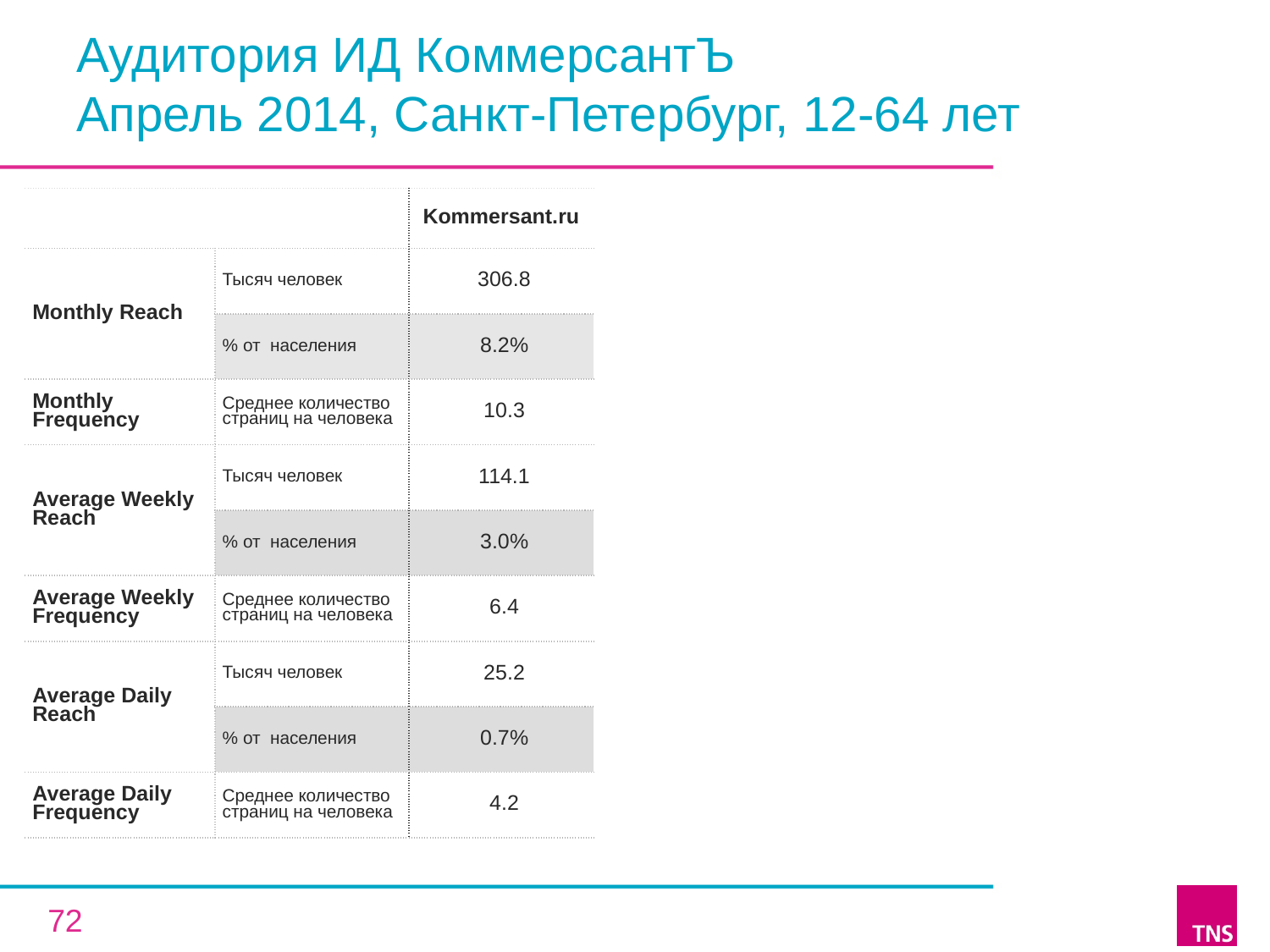

# Аудитория ИД КоммерсантЪ Апрель 2014, Санкт-Петербург, 12-64 лет
|  |  | Kommersant.ru |
| --- | --- | --- |
| Monthly Reach | Тысяч человек | 306.8 |
|  | % от населения | 8.2% |
| Monthly Frequency | Среднее количество страниц на человека | 10.3 |
| Average Weekly Reach | Тысяч человек | 114.1 |
|  | % от населения | 3.0% |
| Average Weekly Frequency | Среднее количество страниц на человека | 6.4 |
| Average Daily Reach | Тысяч человек | 25.2 |
|  | % от населения | 0.7% |
| Average Daily Frequency | Среднее количество страниц на человека | 4.2 |

72